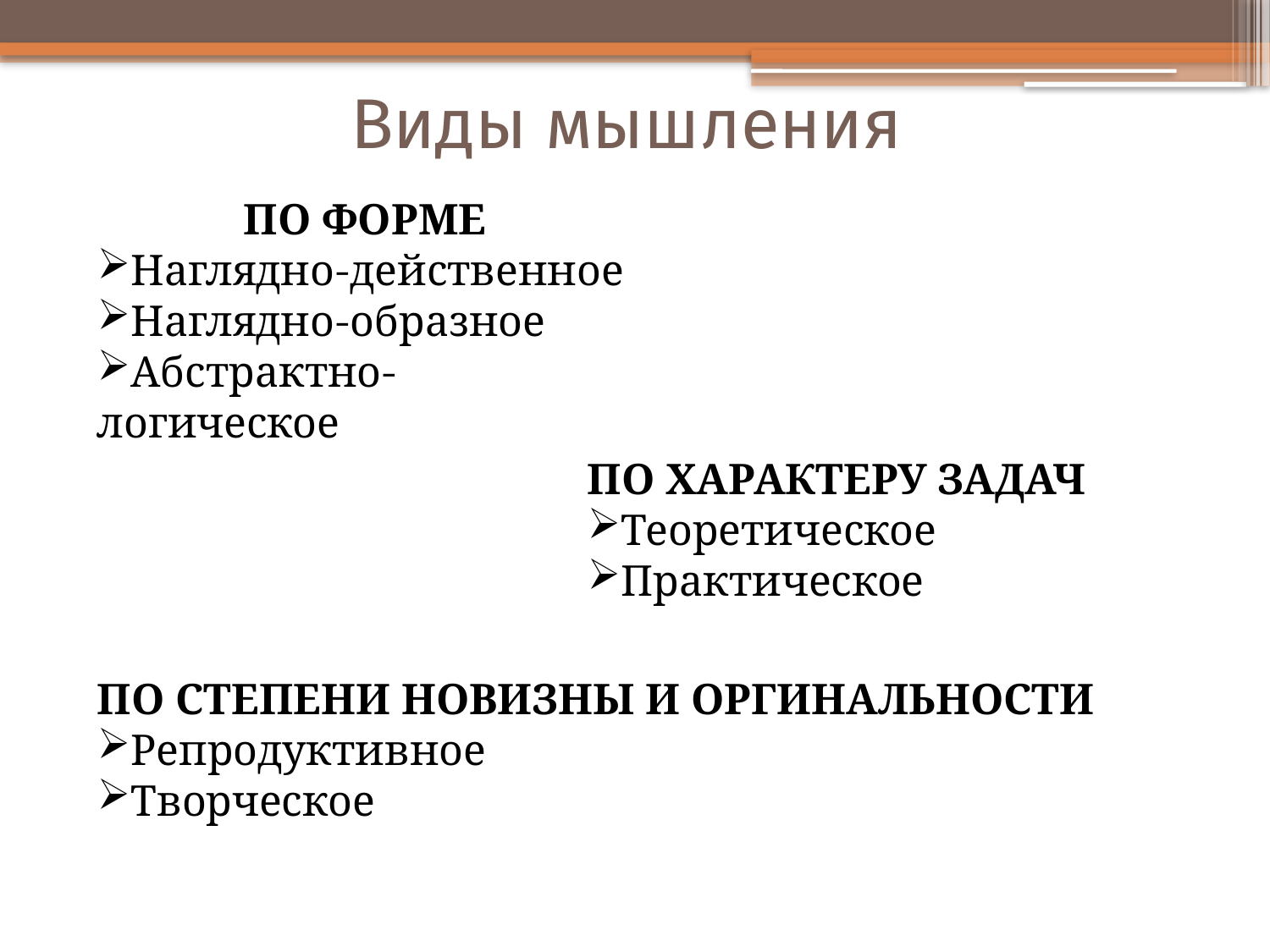

# Виды мышления
ПО ФОРМЕ
Наглядно-действенное
Наглядно-образное
Абстрактно-логическое
ПО ХАРАКТЕРУ ЗАДАЧ
Теоретическое
Практическое
ПО СТЕПЕНИ НОВИЗНЫ И ОРГИНАЛЬНОСТИ
Репродуктивное
Творческое